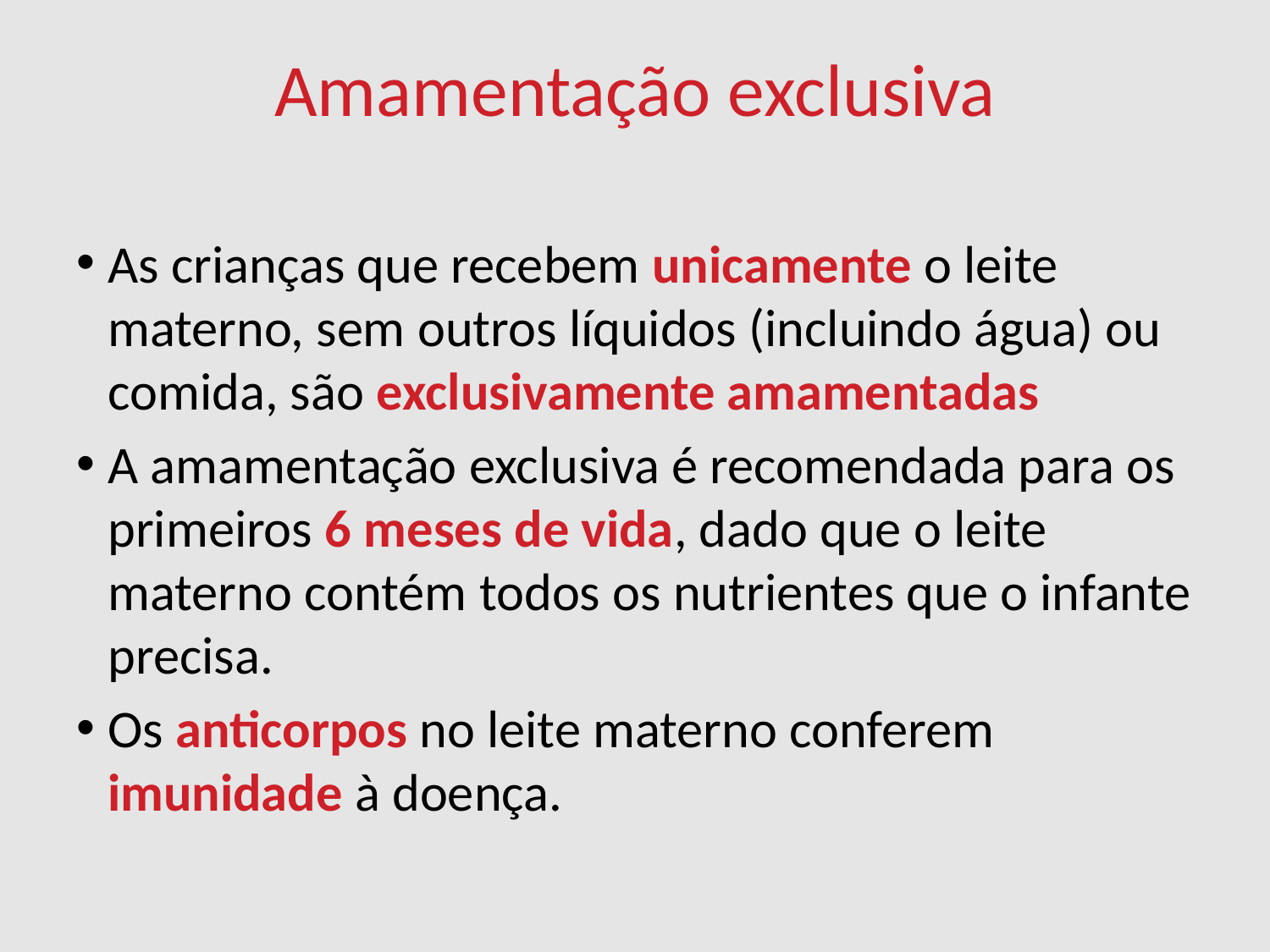

Amamentação exclusiva
As crianças que recebem unicamente o leite materno, sem outros líquidos (incluindo água) ou comida, são exclusivamente amamentadas
A amamentação exclusiva é recomendada para os primeiros 6 meses de vida, dado que o leite materno contém todos os nutrientes que o infante precisa.
Os anticorpos no leite materno conferem imunidade à doença.